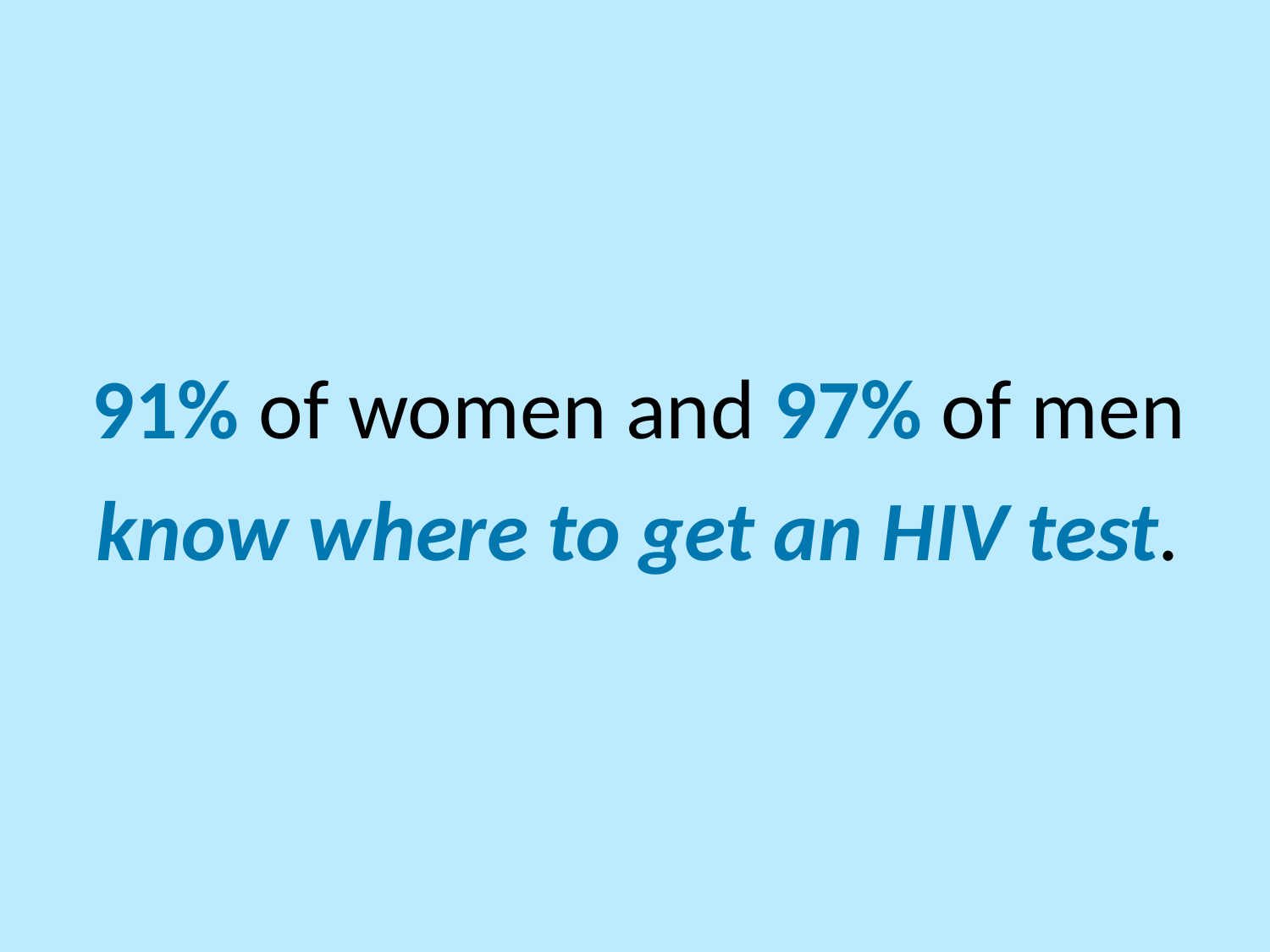

91% of women and 97% of men know where to get an HIV test.